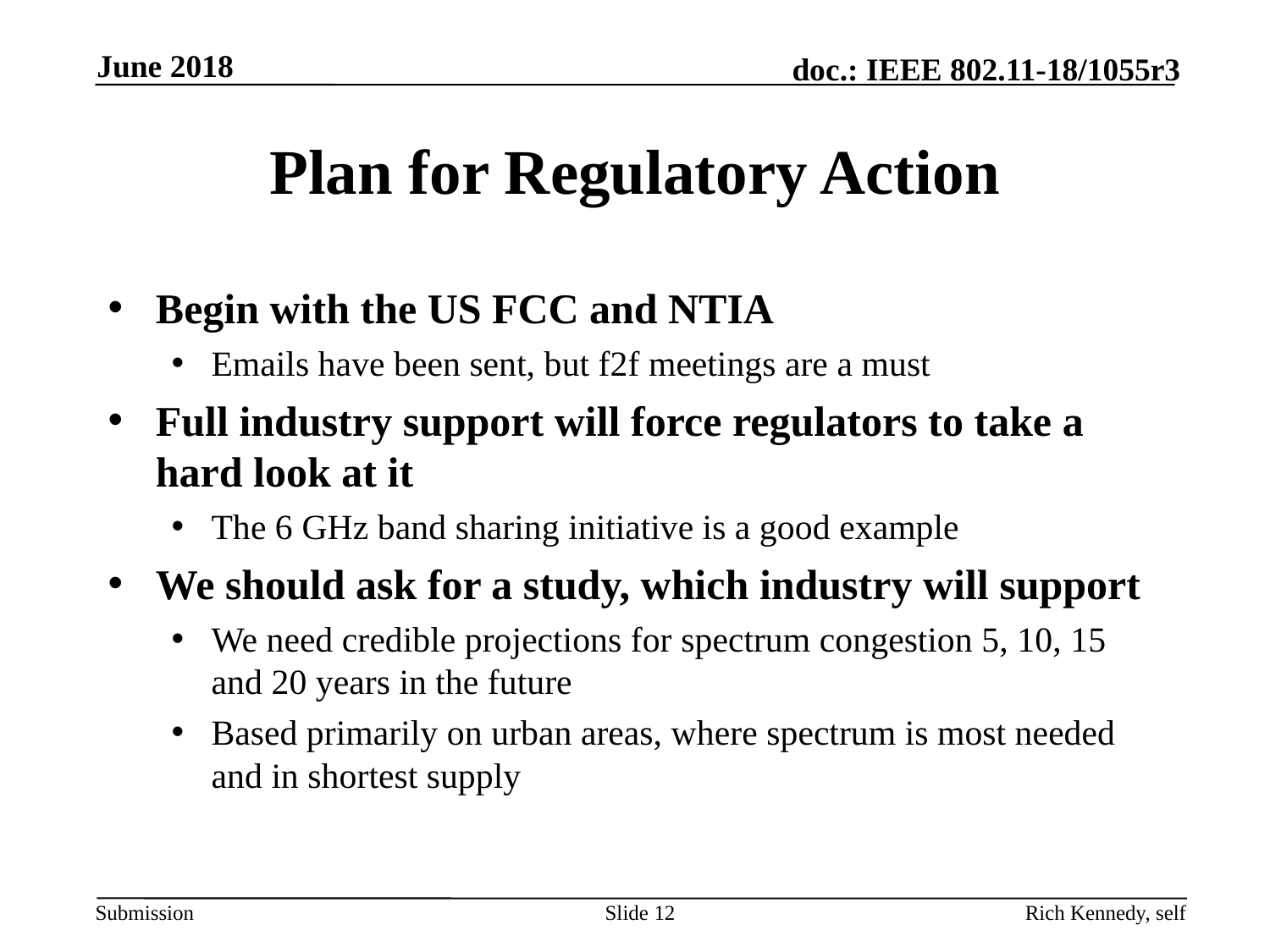

June 2018
# Plan for Regulatory Action
Begin with the US FCC and NTIA
Emails have been sent, but f2f meetings are a must
Full industry support will force regulators to take a hard look at it
The 6 GHz band sharing initiative is a good example
We should ask for a study, which industry will support
We need credible projections for spectrum congestion 5, 10, 15 and 20 years in the future
Based primarily on urban areas, where spectrum is most needed and in shortest supply
Slide 12
Rich Kennedy, self